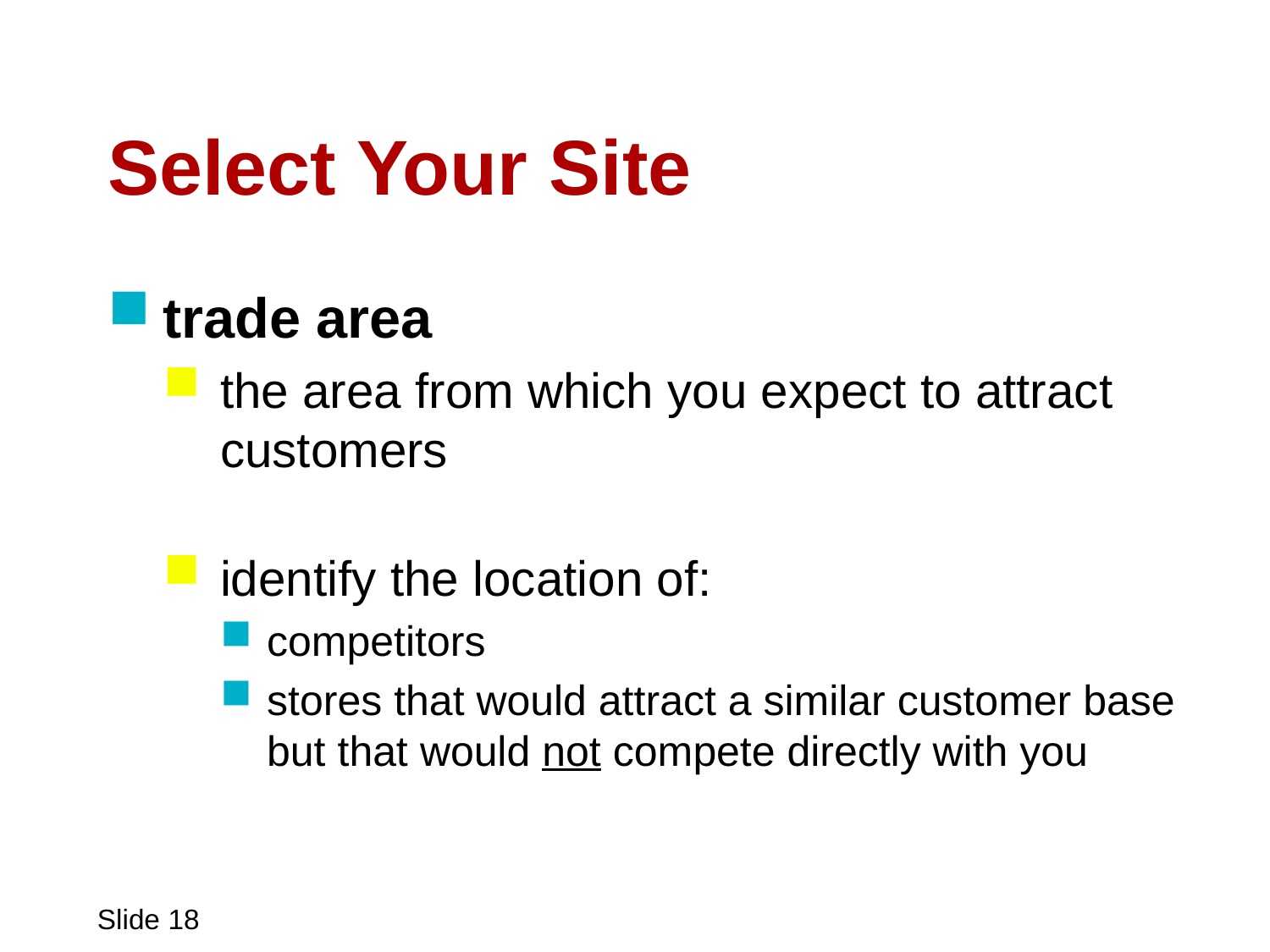

# Select Your Site
trade area
the area from which you expect to attract customers
identify the location of:
competitors
stores that would attract a similar customer base but that would not compete directly with you
Chapter 8
Slide 18